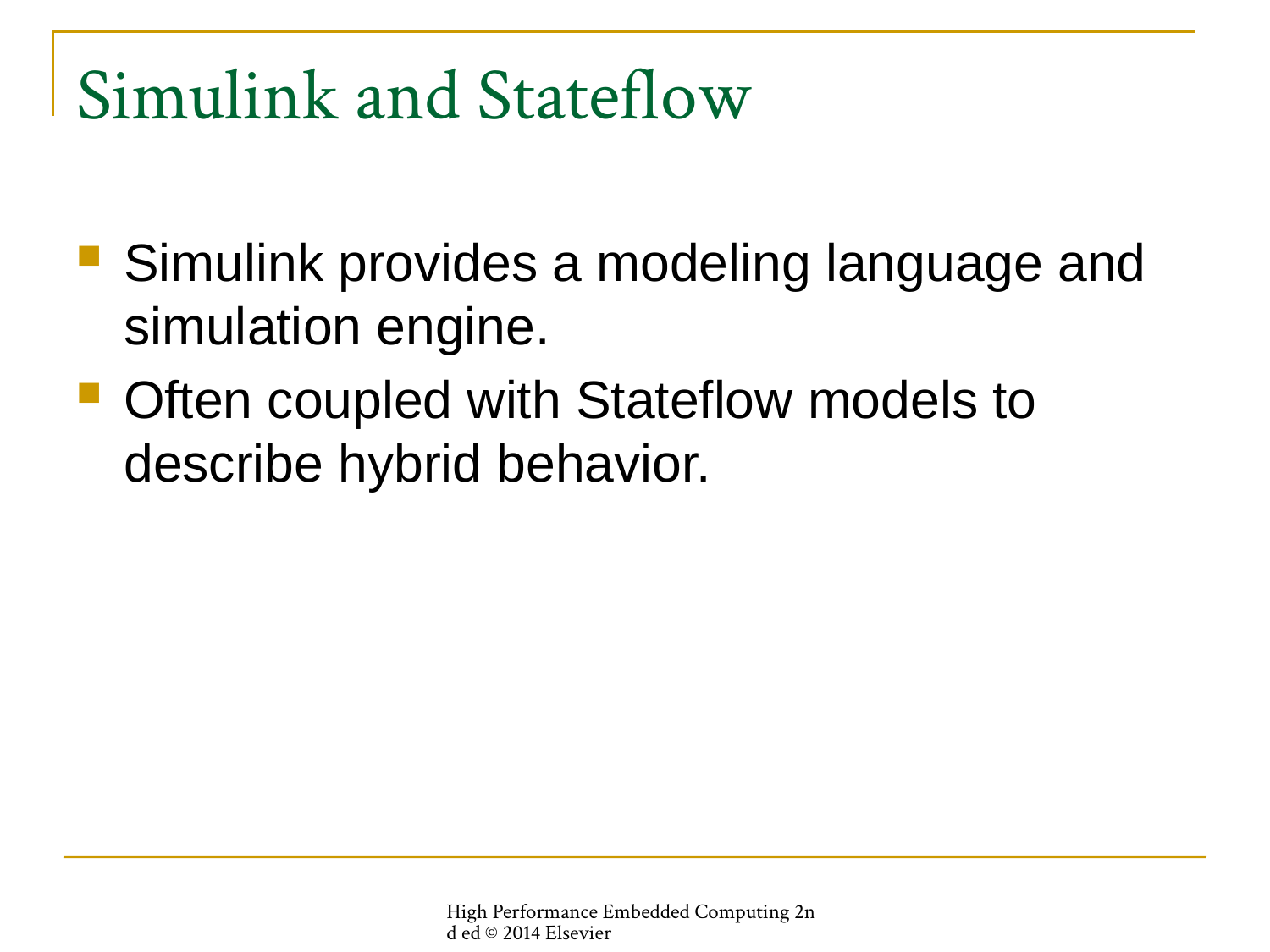

# Simulink and Stateflow
Simulink provides a modeling language and simulation engine.
Often coupled with Stateflow models to describe hybrid behavior.
High Performance Embedded Computing 2nd ed © 2014 Elsevier